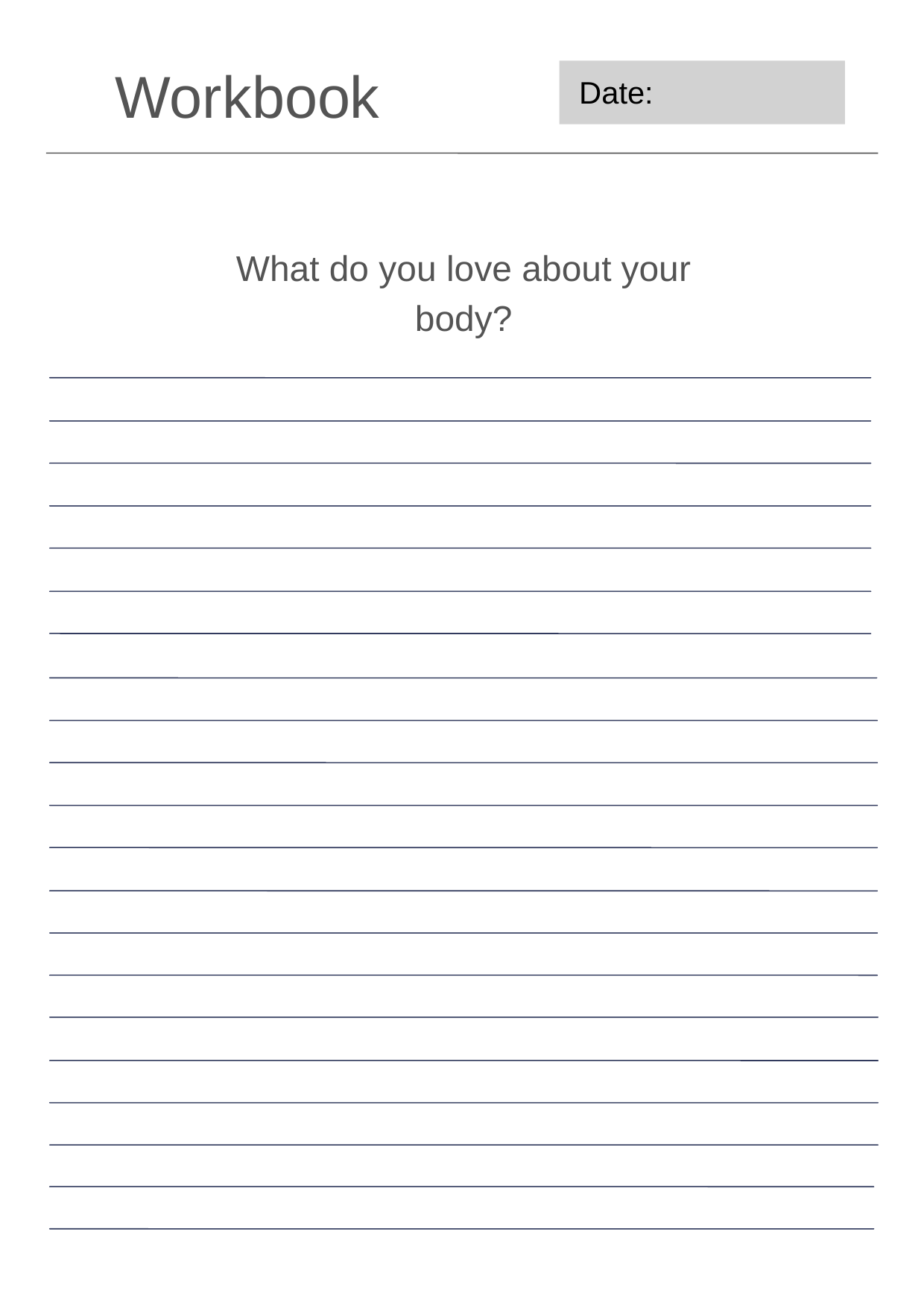

Workbook

Date:

What do you love about your body?